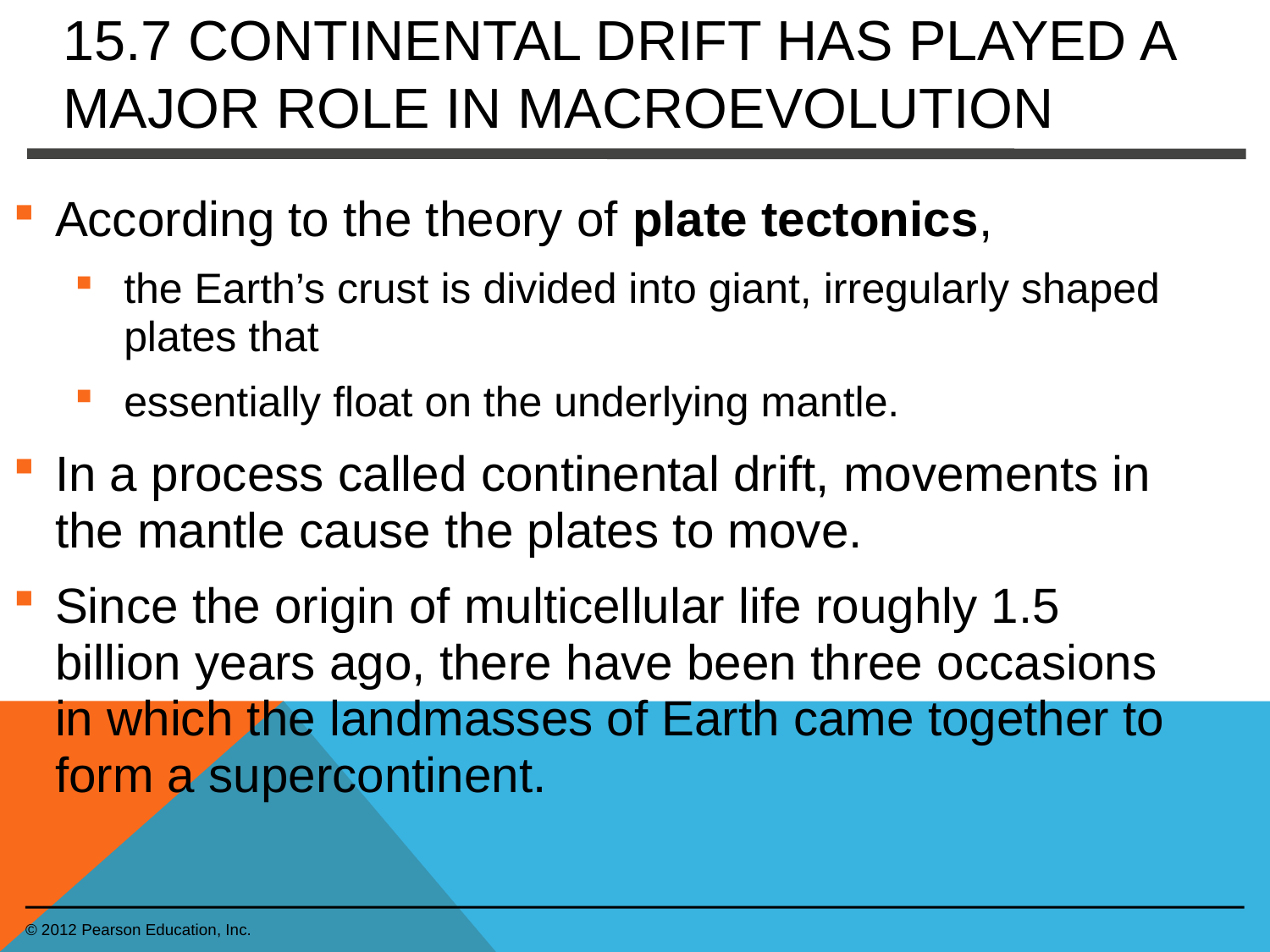

15.7 Continental drift has played a major role in macroevolution
0

According to the theory of plate tectonics,
the Earth’s crust is divided into giant, irregularly shaped plates that
essentially float on the underlying mantle.
In a process called continental drift, movements in the mantle cause the plates to move.
Since the origin of multicellular life roughly 1.5 billion years ago, there have been three occasions in which the landmasses of Earth came together to form a supercontinent.

© 2012 Pearson Education, Inc.